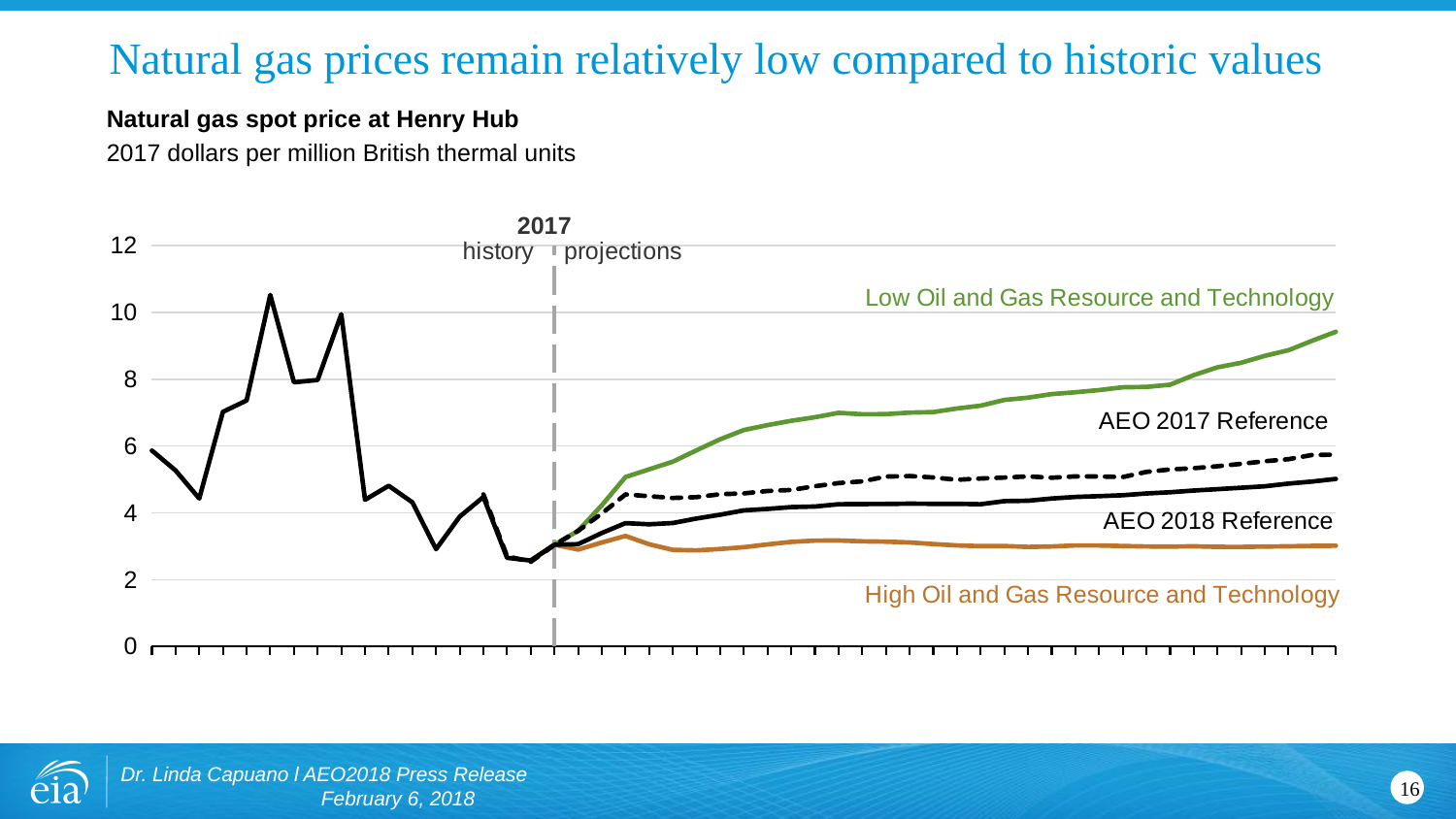

# Natural gas prices remain relatively low compared to historic values
Natural gas spot price at Henry Hub
2017 dollars per million British thermal units

### Chart

| Category | LOGRT | HOGRT | REF_2017_NOCPP | REF |
|---|---|---|---|---|
| 2000 | None | None | None | 5.864388523208812 |
| 2001 | None | None | None | 5.268052009456264 |
| 2002 | None | None | None | 4.428523783205353 |
| 2003 | None | None | None | 7.0267316654176515 |
| 2004 | None | None | None | 7.363775549820466 |
| 2005 | None | None | None | 10.525652443797016 |
| 2006 | None | None | None | 7.908662106861857 |
| 2007 | None | None | None | 7.978389728469133 |
| 2008 | None | None | None | 9.946748463414142 |
| 2009 | None | None | None | 4.38992042 |
| 2010 | None | None | None | 4.81028977188528 |
| 2011 | None | None | None | 4.313937528433565 |
| 2012 | None | None | None | 2.9121892048586684 |
| 2013 | None | None | None | 3.8872166060254605 |
| 2014 | None | None | 4.552308312197916 | 4.474053929135884 |
| 2015 | None | None | 2.7005061185352246 | 2.653853397334497 |
| 2016 | 2.572965 | 2.572967 | 2.5335327745539558 | 2.572969 |
| 2017 | 3.045417 | 3.04538 | 3.0384073099515594 | 3.045413 |
| 2018 | 3.464376 | 2.900607 | 3.4609812194984872 | 3.061566 |
| 2019 | 4.226689 | 3.110301 | 3.98165445861988 | 3.395333 |
| 2020 | 5.071085 | 3.308722 | 4.550835663648816 | 3.690793 |
| 2021 | 5.300969 | 3.057398 | 4.4974290324502695 | 3.656045 |
| 2022 | 5.532245 | 2.891851 | 4.444425880529839 | 3.693855 |
| 2023 | 5.872694 | 2.875361 | 4.469703806487903 | 3.829293 |
| 2024 | 6.203406 | 2.916961 | 4.557972266900566 | 3.942958 |
| 2025 | 6.480357 | 2.969896 | 4.58161798197536 | 4.074297 |
| 2026 | 6.628027 | 3.05463 | 4.6535673825171395 | 4.11706 |
| 2027 | 6.75592 | 3.129233 | 4.684461496109662 | 4.170473 |
| 2028 | 6.863179 | 3.167614 | 4.795516880690294 | 4.189238 |
| 2029 | 6.99457 | 3.171033 | 4.889283635547839 | 4.257493 |
| 2030 | 6.951588 | 3.147038 | 4.941817247351164 | 4.26172 |
| 2031 | 6.954844 | 3.136402 | 5.08626282891741 | 4.2653 |
| 2032 | 7.001833 | 3.112757 | 5.10142429962513 | 4.274552 |
| 2033 | 7.017365 | 3.065005 | 5.0581717275391185 | 4.268643 |
| 2034 | 7.126069 | 3.0241 | 4.989298729452914 | 4.268374 |
| 2035 | 7.208616 | 3.002318 | 5.027747154063702 | 4.256228 |
| 2036 | 7.380926 | 3.005941 | 5.056235636796512 | 4.349122 |
| 2037 | 7.450144 | 2.979472 | 5.088395069535777 | 4.361957 |
| 2038 | 7.555466 | 2.991929 | 5.051370510085301 | 4.427881 |
| 2039 | 7.610843 | 3.023543 | 5.09094095263826 | 4.474414 |
| 2040 | 7.676281 | 3.021581 | 5.089554691340142 | 4.498278 |
| 2041 | 7.759534 | 3.005615 | 5.070475304720219 | 4.526086 |
| 2042 | 7.770726 | 2.992452 | 5.2250861249256 | 4.579982 |
| 2043 | 7.837491 | 2.988439 | 5.298521386184277 | 4.616237 |
| 2044 | 8.123905 | 2.997558 | 5.33674520394251 | 4.666812 |
| 2045 | 8.357755 | 2.980797 | 5.39481268141171 | 4.708045 |
| 2046 | 8.49467 | 2.978711 | 5.467122875766416 | 4.750629 |
| 2047 | 8.700258 | 2.988701 | 5.543618278351071 | 4.794706 |
| 2048 | 8.870177 | 2.998366 | 5.605822180661429 | 4.874742 |
| 2049 | 9.153208 | 3.009712 | 5.732398813442107 | 4.936051 |
| 2050 | 9.422222 | 3.015477 | 5.7410202610901555 | 5.014597 |
Dr. Linda Capuano l AEO2018 Press Release                                       February 6, 2018
16